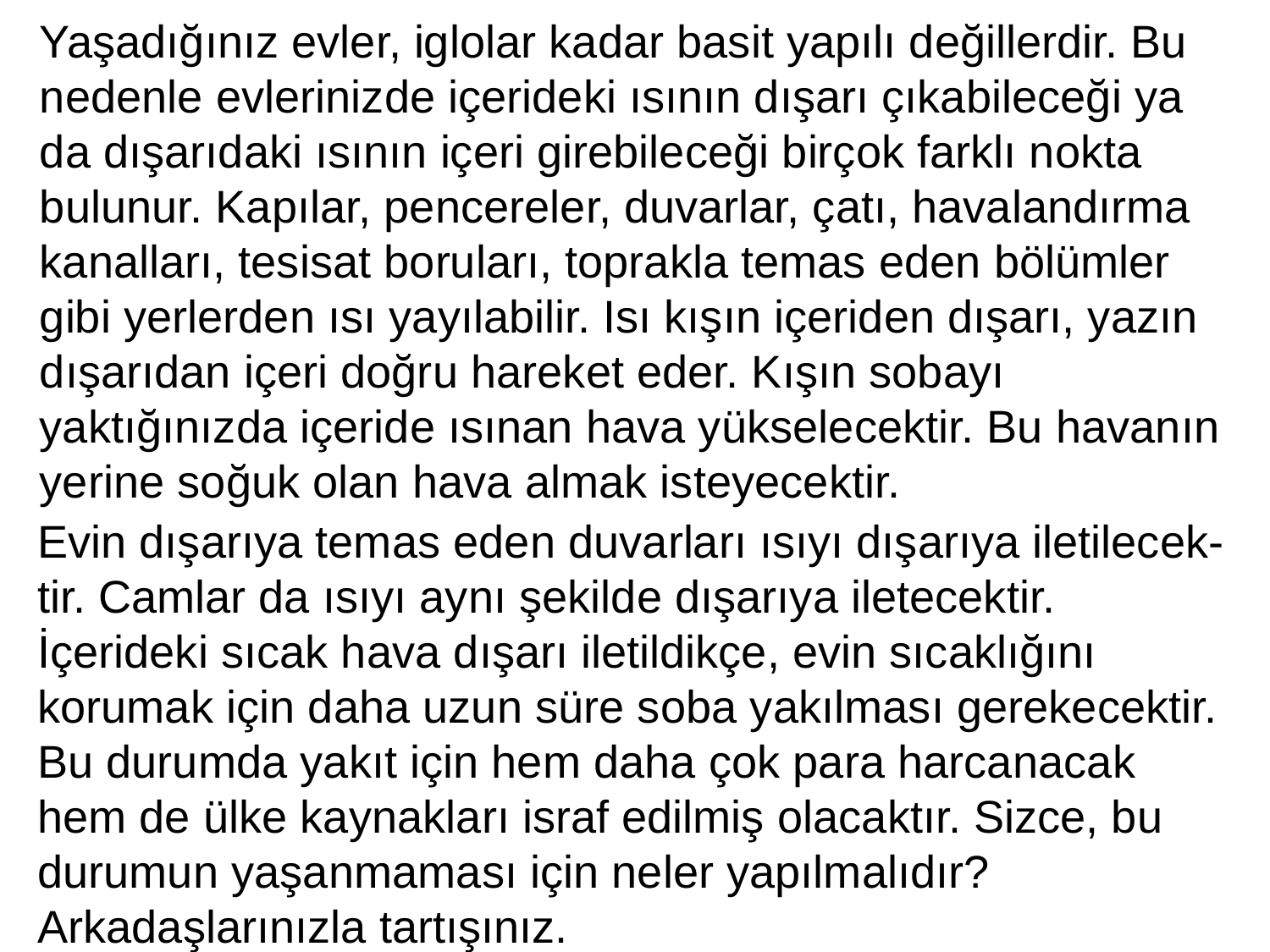

Yaşadığınız evler, iglolar kadar basit yapılı değillerdir. Bu nedenle evlerinizde içerideki ısının dışarı çıkabileceği ya da dışarıdaki ısının içeri girebileceği birçok farklı nokta bulunur. Kapılar, pencereler, duvarlar, çatı, havalandırma kanalları, tesisat boruları, toprakla temas eden bölümler gibi yerlerden ısı yayılabilir. Isı kışın içeriden dışarı, yazın dışarıdan içeri doğru hareket eder. Kışın sobayı yaktığınızda içeride ısınan hava yükselecektir. Bu havanın yerine soğuk olan hava almak isteyecektir.
Evin dışarıya temas eden duvarları ısıyı dışarıya iletilecek-tir. Camlar da ısıyı aynı şekilde dışarıya iletecektir. İçerideki sıcak hava dışarı iletildikçe, evin sıcaklığını korumak için daha uzun süre soba yakılması gerekecektir. Bu durumda yakıt için hem daha çok para harcanacak hem de ülke kaynakları israf edilmiş olacaktır. Sizce, bu durumun yaşanmaması için neler yapılmalıdır? Arkadaşlarınızla tartışınız.